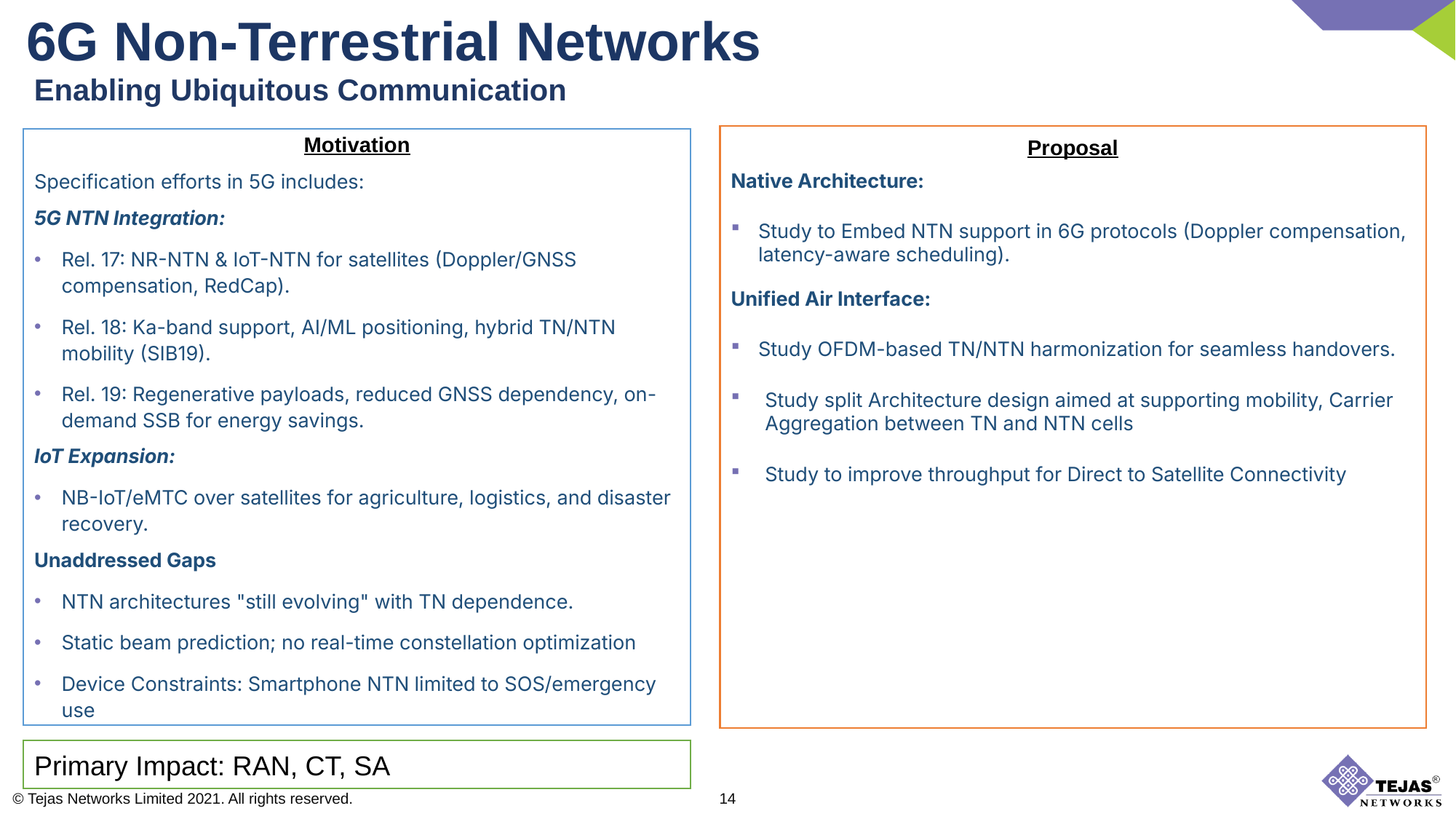

6G Non-Terrestrial Networks
Enabling Ubiquitous Communication

Proposal
Native Architecture:
Study to Embed NTN support in 6G protocols (Doppler compensation, latency-aware scheduling).
Unified Air Interface:
Study OFDM-based TN/NTN harmonization for seamless handovers.
Study split Architecture design aimed at supporting mobility, Carrier Aggregation between TN and NTN cells
Study to improve throughput for Direct to Satellite Connectivity

Motivation
Specification efforts in 5G includes:
5G NTN Integration:
Rel. 17: NR-NTN & IoT-NTN for satellites (Doppler/GNSS compensation, RedCap).
Rel. 18: Ka-band support, AI/ML positioning, hybrid TN/NTN mobility (SIB19).
Rel. 19: Regenerative payloads, reduced GNSS dependency, on-demand SSB for energy savings.
IoT Expansion:
NB-IoT/eMTC over satellites for agriculture, logistics, and disaster recovery.
Unaddressed Gaps
NTN architectures "still evolving" with TN dependence.
Static beam prediction; no real-time constellation optimization
Device Constraints: Smartphone NTN limited to SOS/emergency use
High-Speed Mobility: No handover solutions for NTN (>500 km/h).
Primary Impact: RAN, CT, SA